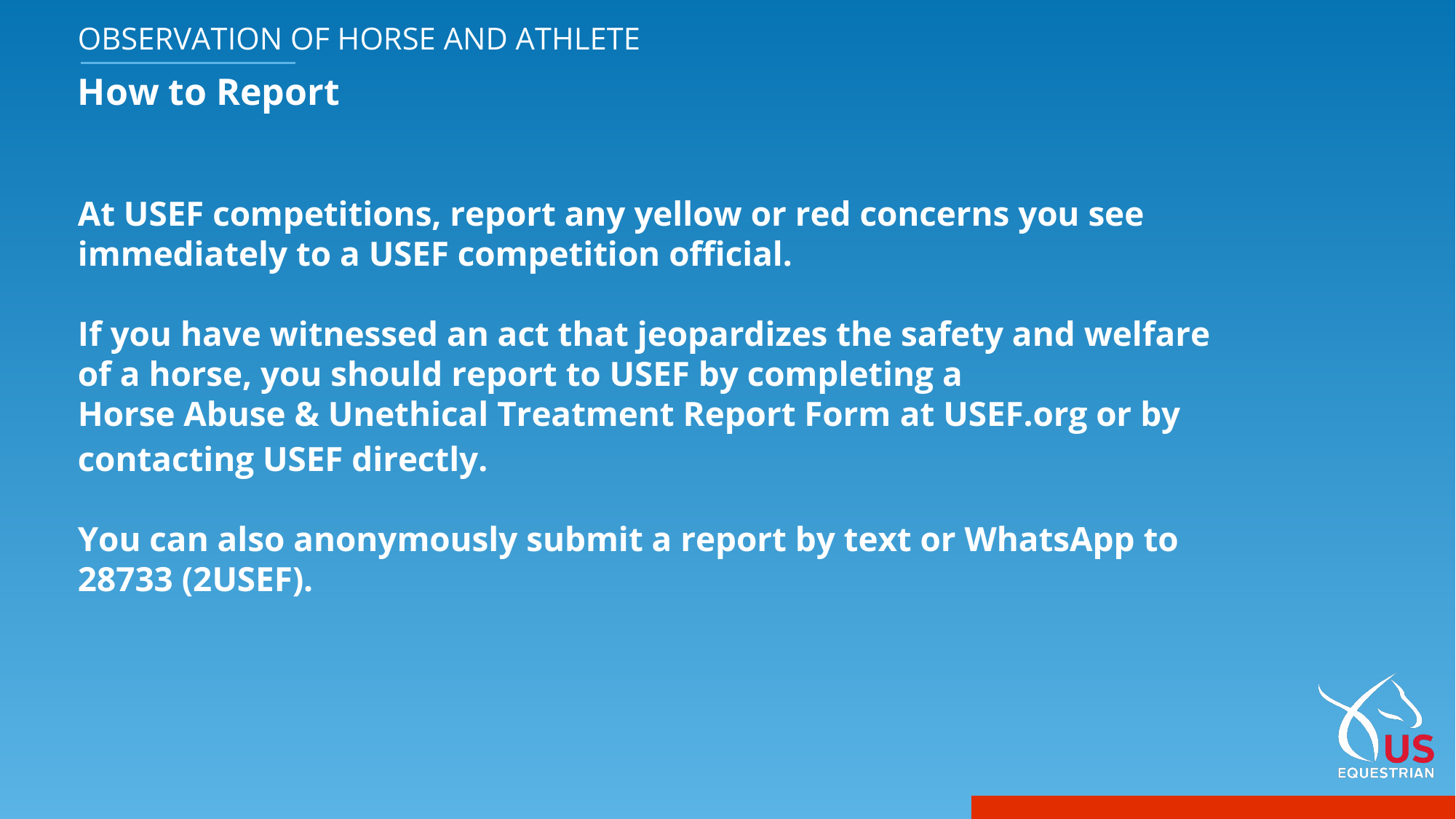

OBSERVATION OF HORSE AND ATHLETE

How to Report
At USEF competitions, report any yellow or red concerns you see immediately to a USEF competition official.

If you have witnessed an act that jeopardizes the safety and welfare of a horse, you should report to USEF by completing a Horse Abuse & Unethical Treatment Report Form at USEF.org or by contacting USEF directly.

You can also anonymously submit a report by text or WhatsApp to 28733 (2USEF).